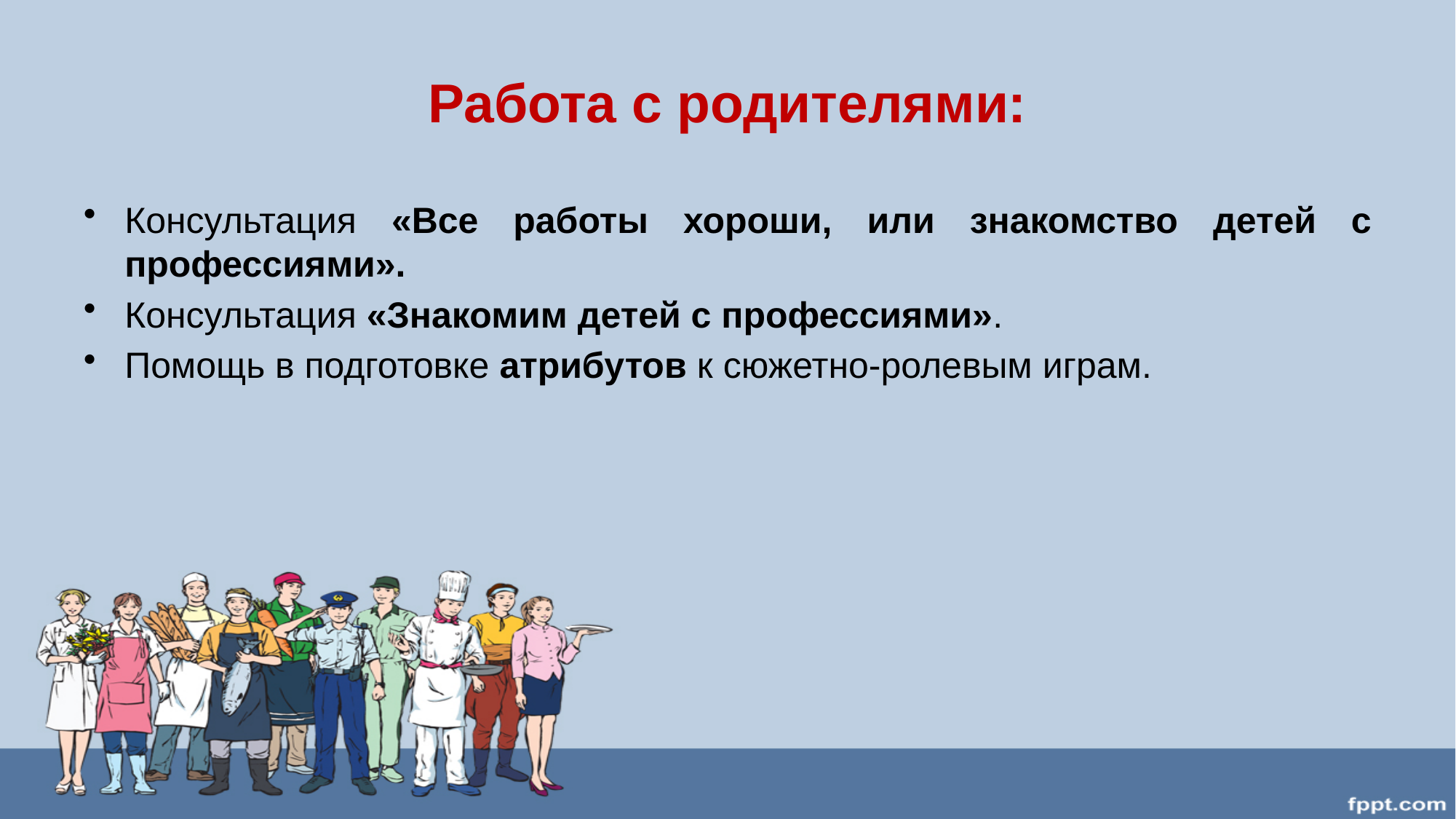

# Работа с родителями:
Консультация «Все работы хороши, или знакомство детей с профессиями».
Консультация «Знакомим детей с профессиями».
Помощь в подготовке атрибутов к сюжетно-ролевым играм.